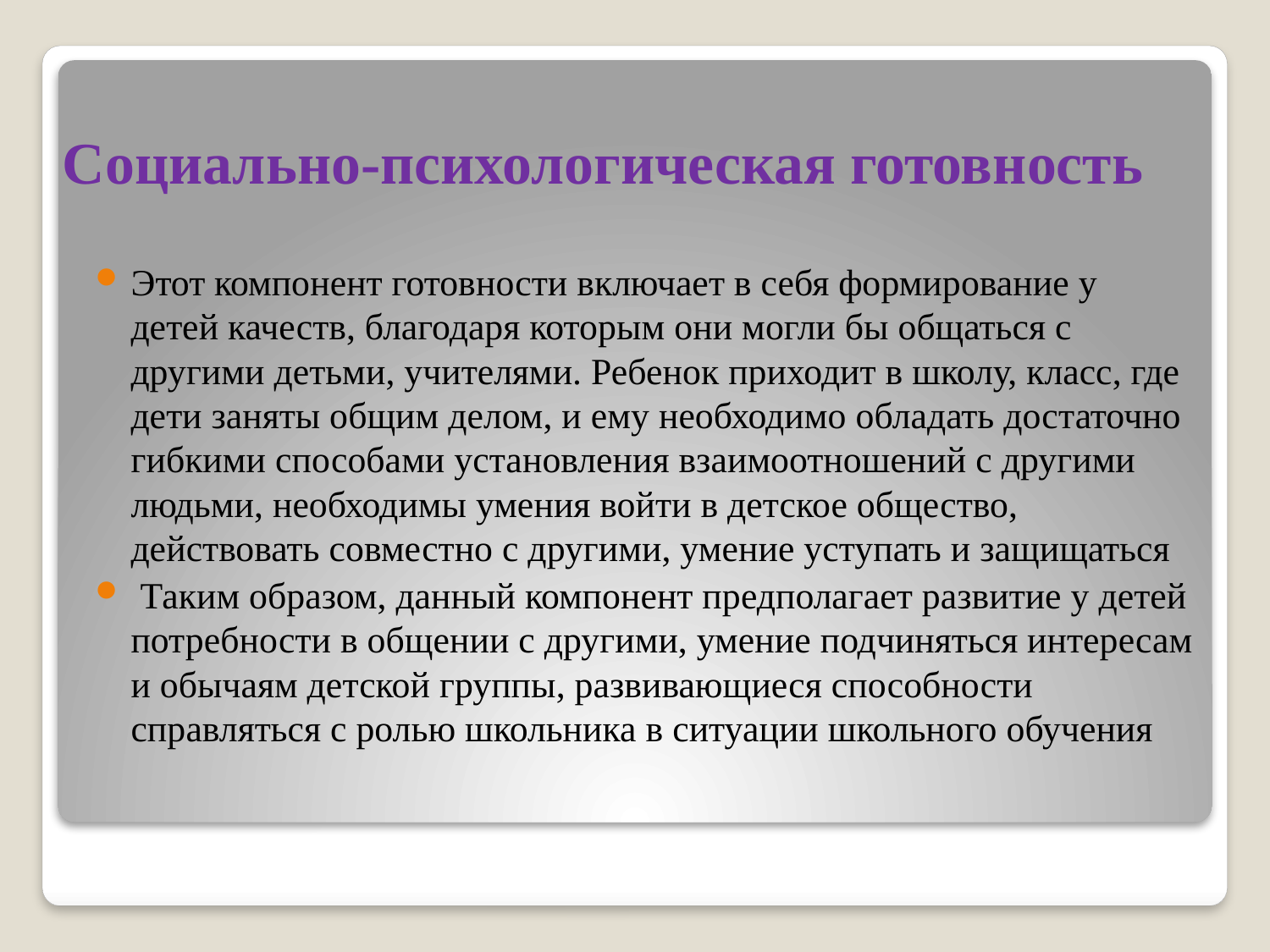

# Социально-психологическая готовность
Этот компонент готовности включает в себя формирование у детей качеств, благодаря которым они могли бы общаться с другими детьми, учителями. Ребенок приходит в школу, класс, где дети заняты общим делом, и ему необходимо обладать достаточно гибкими способами установления взаимоотношений с другими людьми, необходимы умения войти в детское общество, действовать совместно с другими, умение уступать и защищаться
 Таким образом, данный компонент предполагает развитие у детей потребности в общении с другими, умение подчиняться интересам и обычаям детской группы, развивающиеся способности справляться с ролью школьника в ситуации школьного обучения